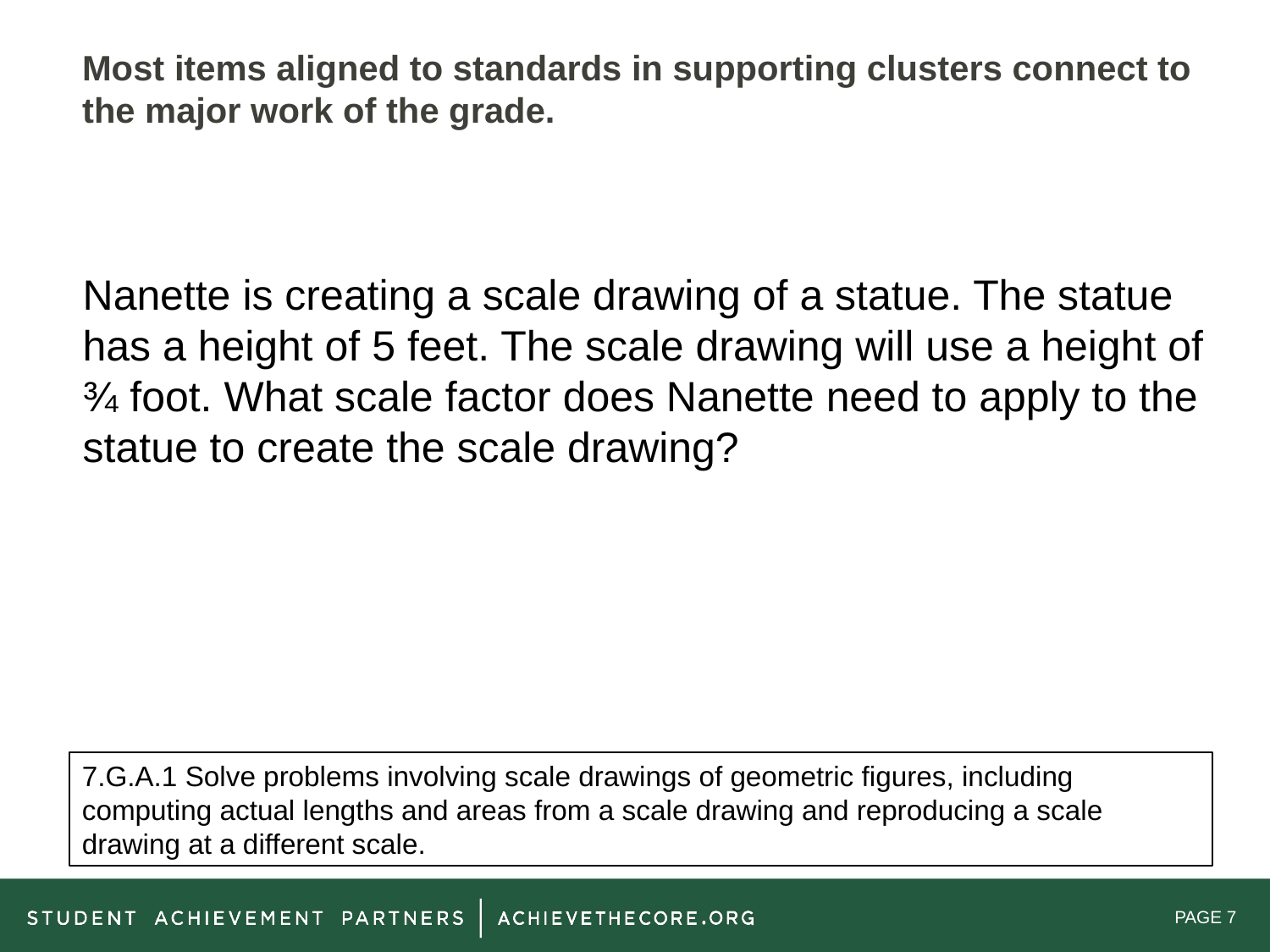

Most items aligned to standards in supporting clusters connect to the major work of the grade.
Nanette is creating a scale drawing of a statue. The statue has a height of 5 feet. The scale drawing will use a height of ¾ foot. What scale factor does Nanette need to apply to the statue to create the scale drawing?

7.G.A.1 Solve problems involving scale drawings of geometric figures, including computing actual lengths and areas from a scale drawing and reproducing a scale drawing at a different scale.